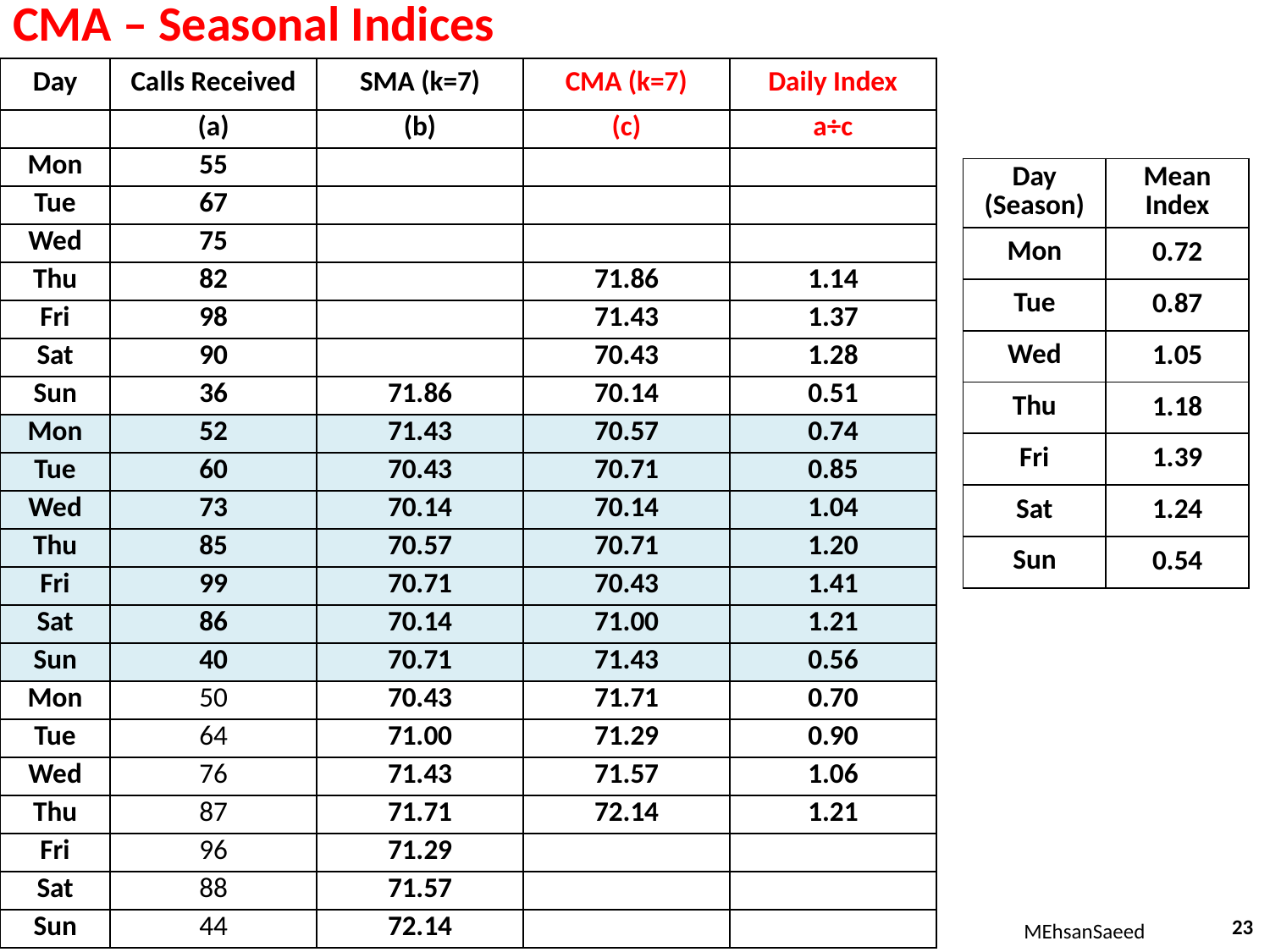

# CMA – Seasonal Indices
| Day | Calls Received | SMA (k=7) | CMA (k=7) | Daily Index |
| --- | --- | --- | --- | --- |
|  | (a) | (b) | (c) | a÷c |
| Mon | 55 |  |  |  |
| Tue | 67 |  |  |  |
| Wed | 75 |  |  |  |
| Thu | 82 |  | 71.86 | 1.14 |
| Fri | 98 |  | 71.43 | 1.37 |
| Sat | 90 |  | 70.43 | 1.28 |
| Sun | 36 | 71.86 | 70.14 | 0.51 |
| Mon | 52 | 71.43 | 70.57 | 0.74 |
| Tue | 60 | 70.43 | 70.71 | 0.85 |
| Wed | 73 | 70.14 | 70.14 | 1.04 |
| Thu | 85 | 70.57 | 70.71 | 1.20 |
| Fri | 99 | 70.71 | 70.43 | 1.41 |
| Sat | 86 | 70.14 | 71.00 | 1.21 |
| Sun | 40 | 70.71 | 71.43 | 0.56 |
| Mon | 50 | 70.43 | 71.71 | 0.70 |
| Tue | 64 | 71.00 | 71.29 | 0.90 |
| Wed | 76 | 71.43 | 71.57 | 1.06 |
| Thu | 87 | 71.71 | 72.14 | 1.21 |
| Fri | 96 | 71.29 |  |  |
| Sat | 88 | 71.57 |  |  |
| Sun | 44 | 72.14 |  |  |
| Day (Season) | Mean Index |
| --- | --- |
| Mon | 0.72 |
| Tue | 0.87 |
| Wed | 1.05 |
| Thu | 1.18 |
| Fri | 1.39 |
| Sat | 1.24 |
| Sun | 0.54 |
23
MEhsanSaeed